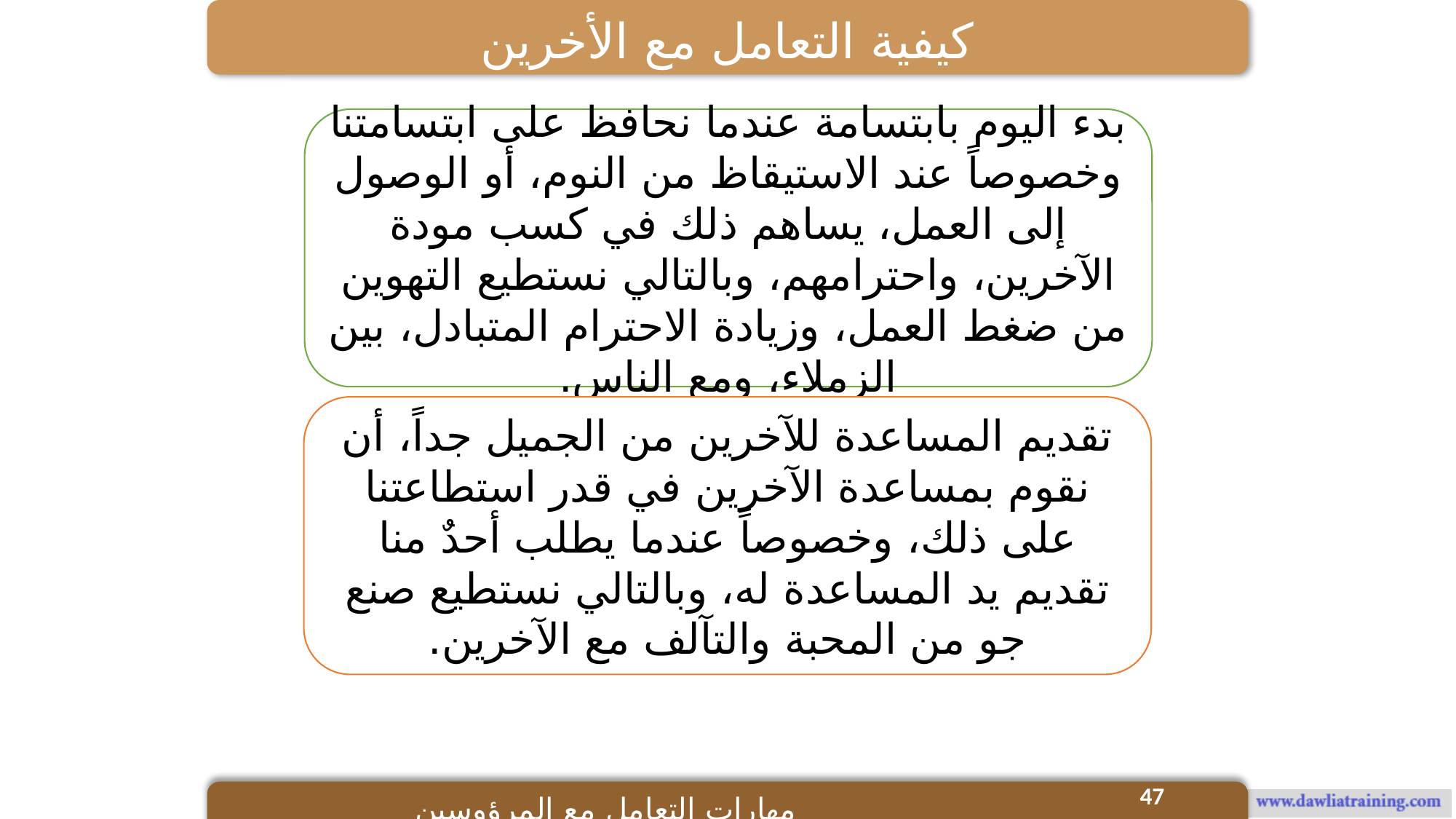

كيفية التعامل مع الأخرين
بدء اليوم بابتسامة عندما نحافظ على ابتسامتنا وخصوصاً عند الاستيقاظ من النوم، أو الوصول إلى العمل، يساهم ذلك في كسب مودة الآخرين، واحترامهم، وبالتالي نستطيع التهوين من ضغط العمل، وزيادة الاحترام المتبادل، بين الزملاء، ومع الناس.
تقديم المساعدة للآخرين من الجميل جداً، أن نقوم بمساعدة الآخرين في قدر استطاعتنا على ذلك، وخصوصاً عندما يطلب أحدٌ منا تقديم يد المساعدة له، وبالتالي نستطيع صنع جو من المحبة والتآلف مع الآخرين.
47

مهارات التعامل مع المرؤوسين